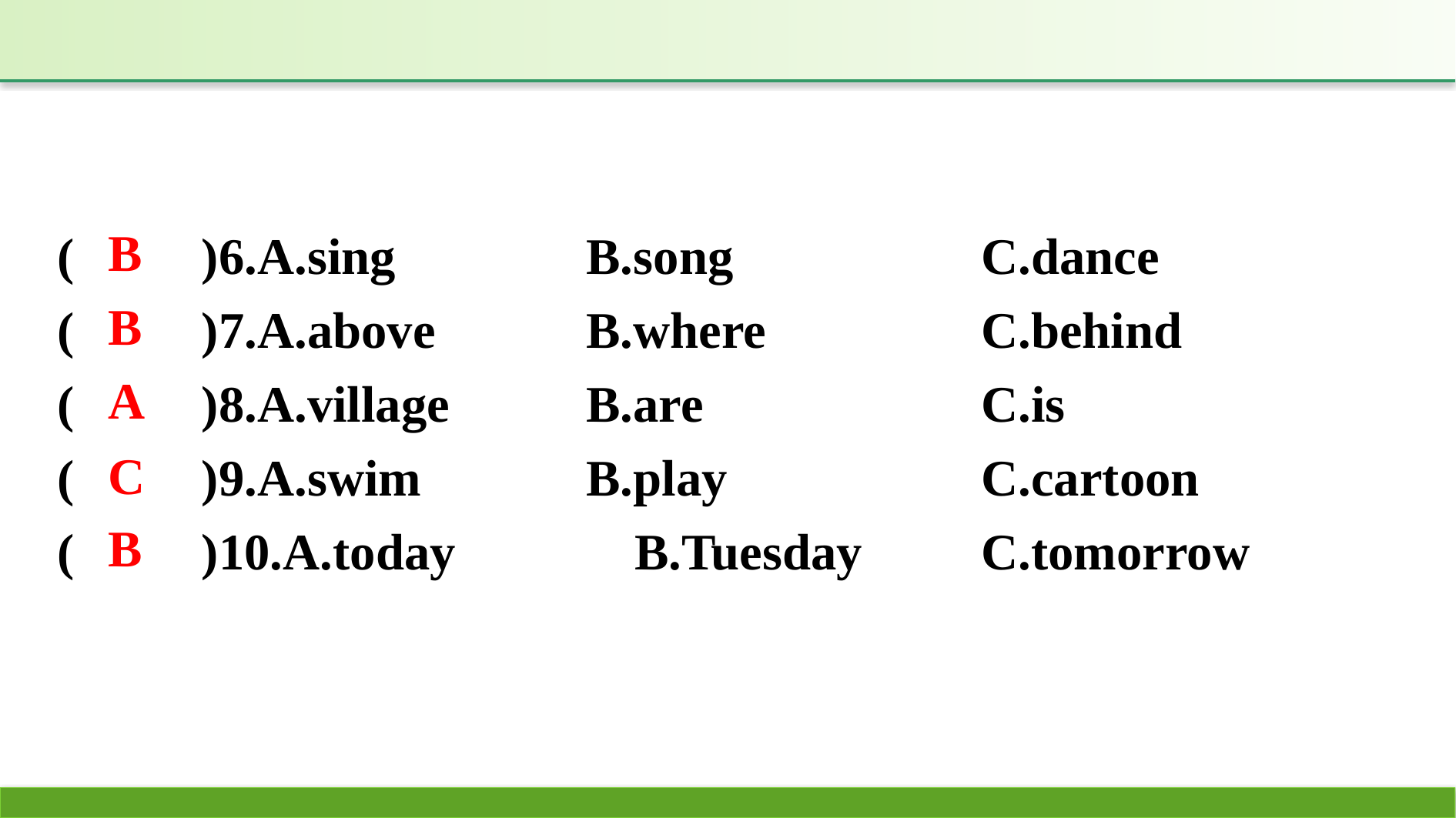

(　　)6.A.sing		B.song			C.dance
(　　)7.A.above		B.where		C.behind
(　　)8.A.village		B.are			C.is
(　　)9.A.swim		B.play			C.cartoon
(　　)10.A.today		B.Tuesday		C.tomorrow
B
B
A
C
B